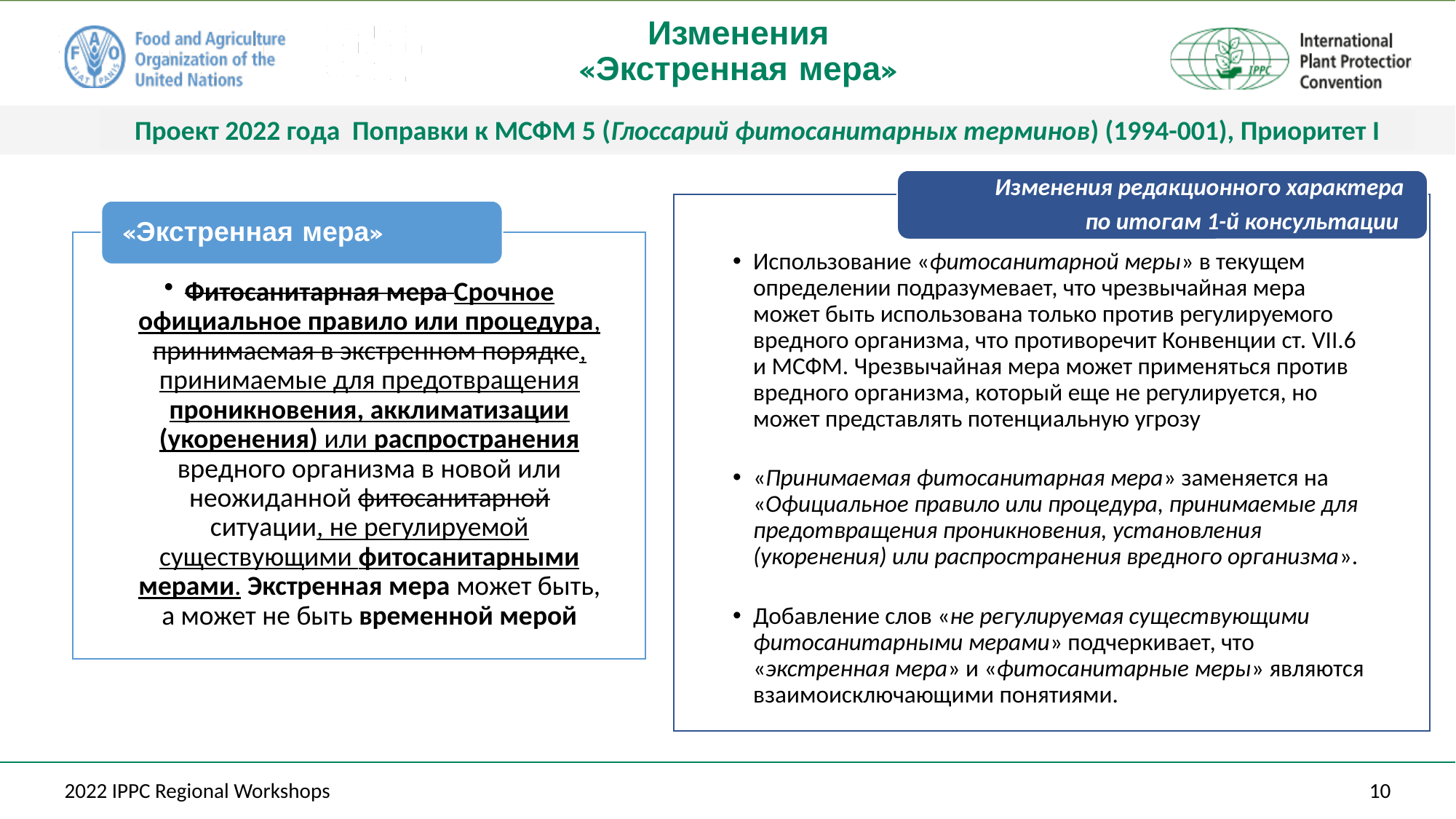

# Изменения «Экстренная мера»
Проект 2022 года  Поправки к МСФМ 5 (Глоссарий фитосанитарных терминов) (1994-001), Приоритет I
Использование «фитосанитарной меры» в текущем определении подразумевает, что чрезвычайная мера может быть использована только против регулируемого вредного организма, что противоречит Конвенции ст. VII.6 и МСФМ. Чрезвычайная мера может применяться против вредного организма, который еще не регулируется, но может представлять потенциальную угрозу

«Принимаемая фитосанитарная мера» заменяется на «Официальное правило или процедура, принимаемые для предотвращения проникновения, установления (укоренения) или распространения вредного организма».

Добавление слов «не регулируемая существующими фитосанитарными мерами» подчеркивает, что «экстренная мера» и «фитосанитарные меры» являются взаимоисключающими понятиями.
Изменения редакционного характера
 по итогам 1-й консультации
Фитосанитарная мера Срочное официальное правило или процедура, принимаемая в экстренном порядке, принимаемые для предотвращения проникновения, акклиматизации (укоренения) или распространения вредного организма в новой или неожиданной фитосанитарной ситуации, не регулируемой существующими фитосанитарными мерами. Экстренная мера может быть, а может не быть временной мерой
«Экстренная мера»